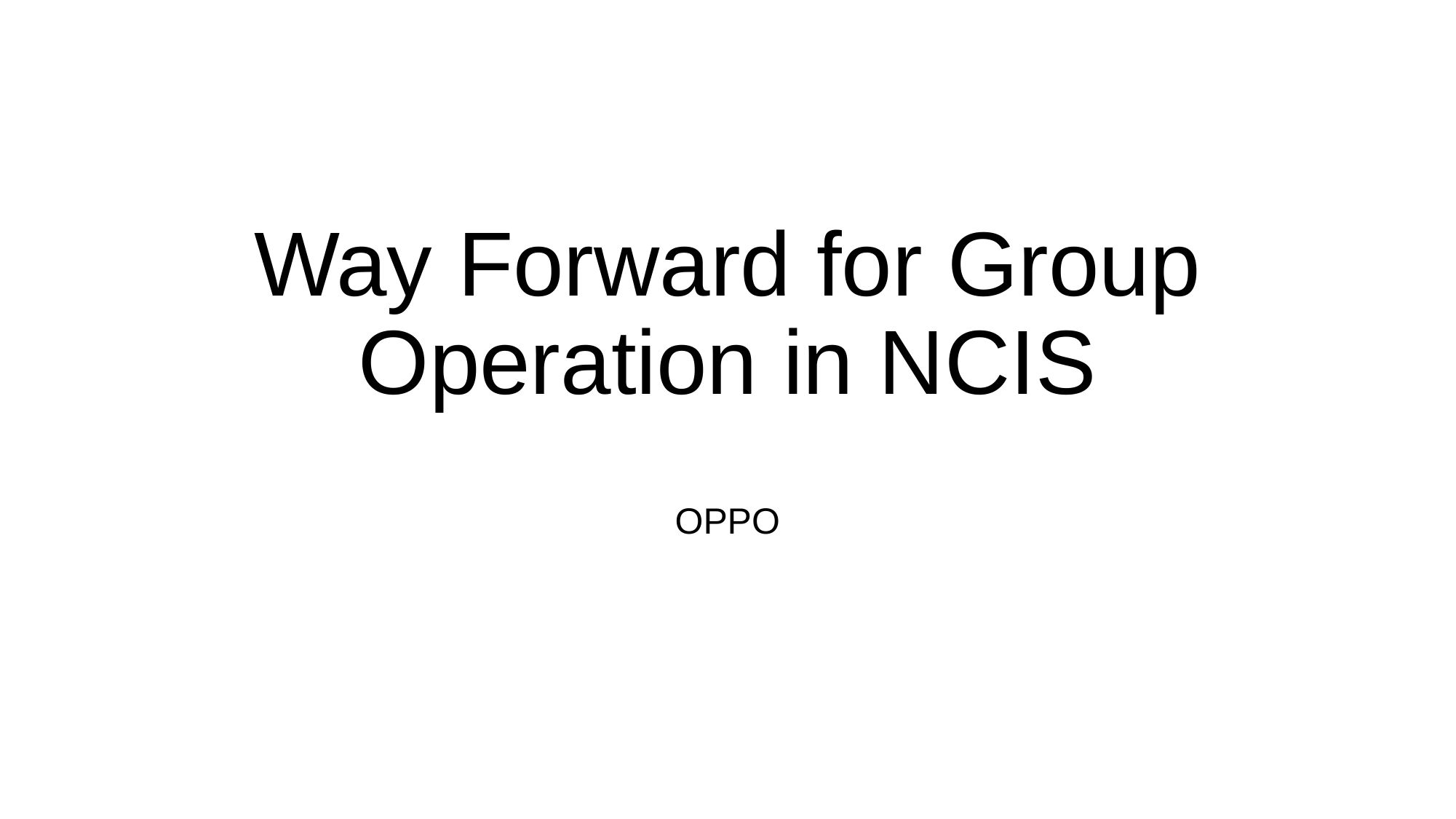

# Way Forward for Group Operation in NCIS
OPPO